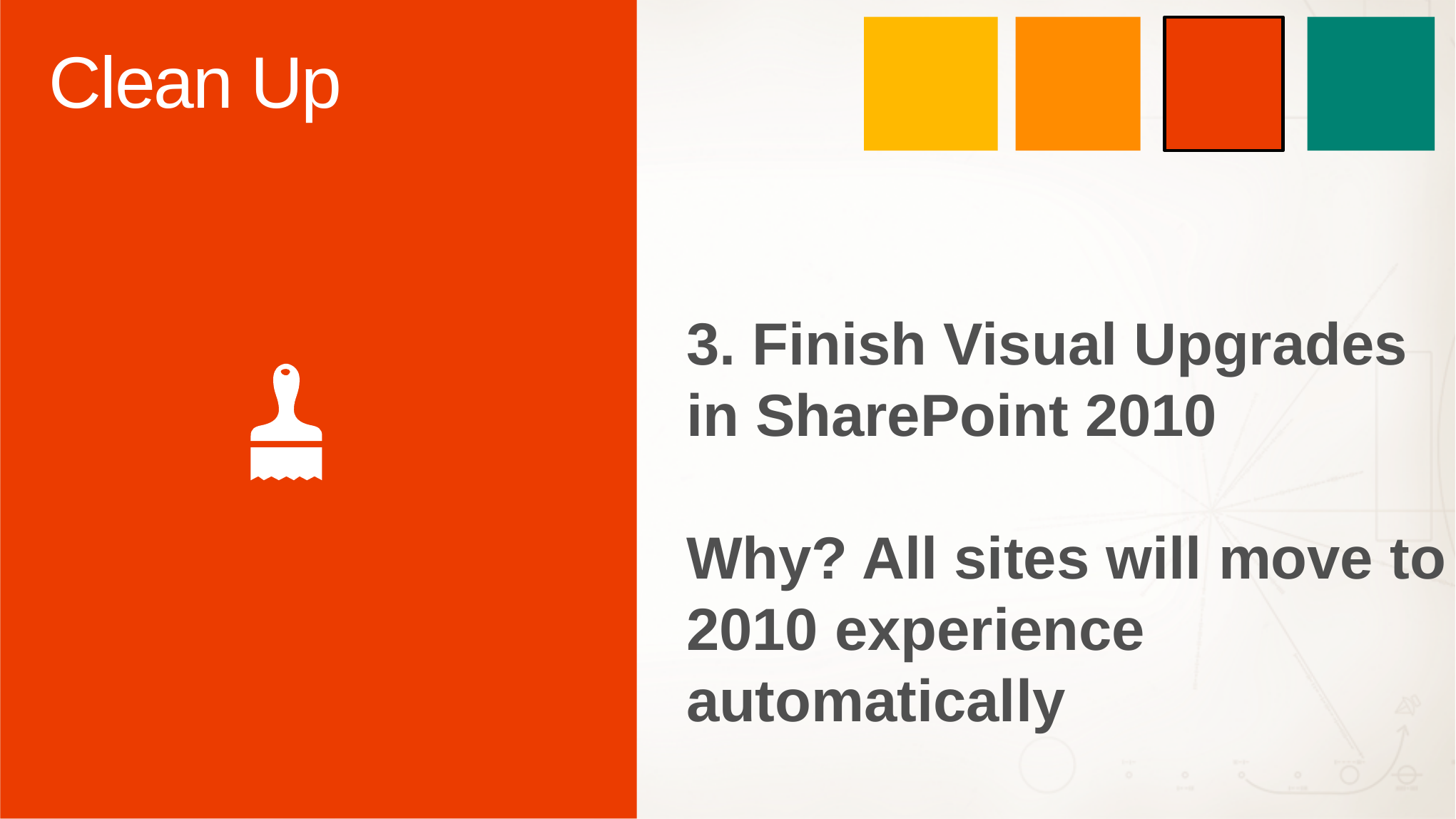

# Clean Up
3. Finish Visual Upgrades in SharePoint 2010

Why? All sites will move to 2010 experience automatically